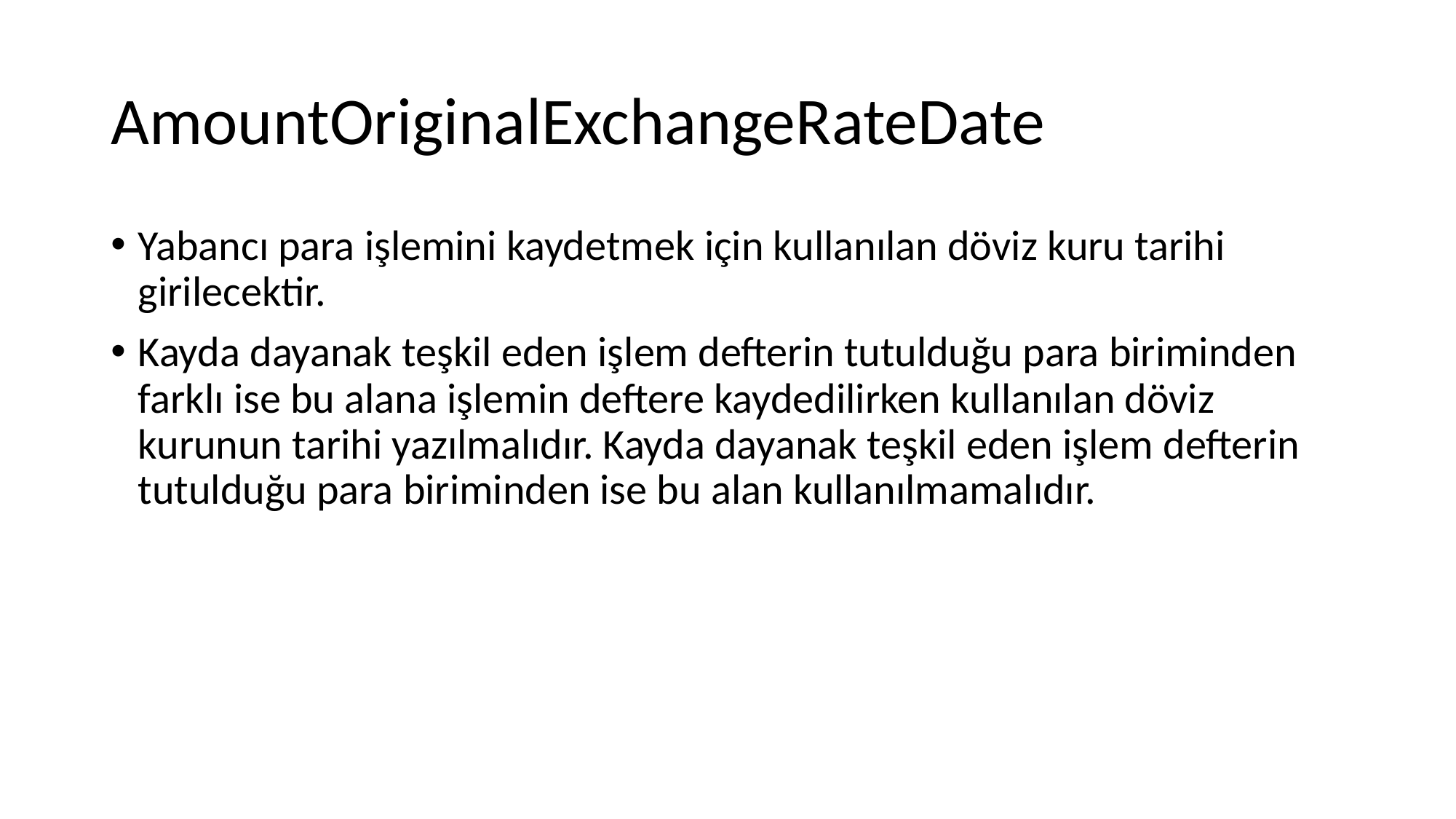

# AmountOriginalExchangeRateDate
Yabancı para işlemini kaydetmek için kullanılan döviz kuru tarihi girilecektir.
Kayda dayanak teşkil eden işlem defterin tutulduğu para biriminden farklı ise bu alana işlemin deftere kaydedilirken kullanılan döviz kurunun tarihi yazılmalıdır. Kayda dayanak teşkil eden işlem defterin tutulduğu para biriminden ise bu alan kullanılmamalıdır.